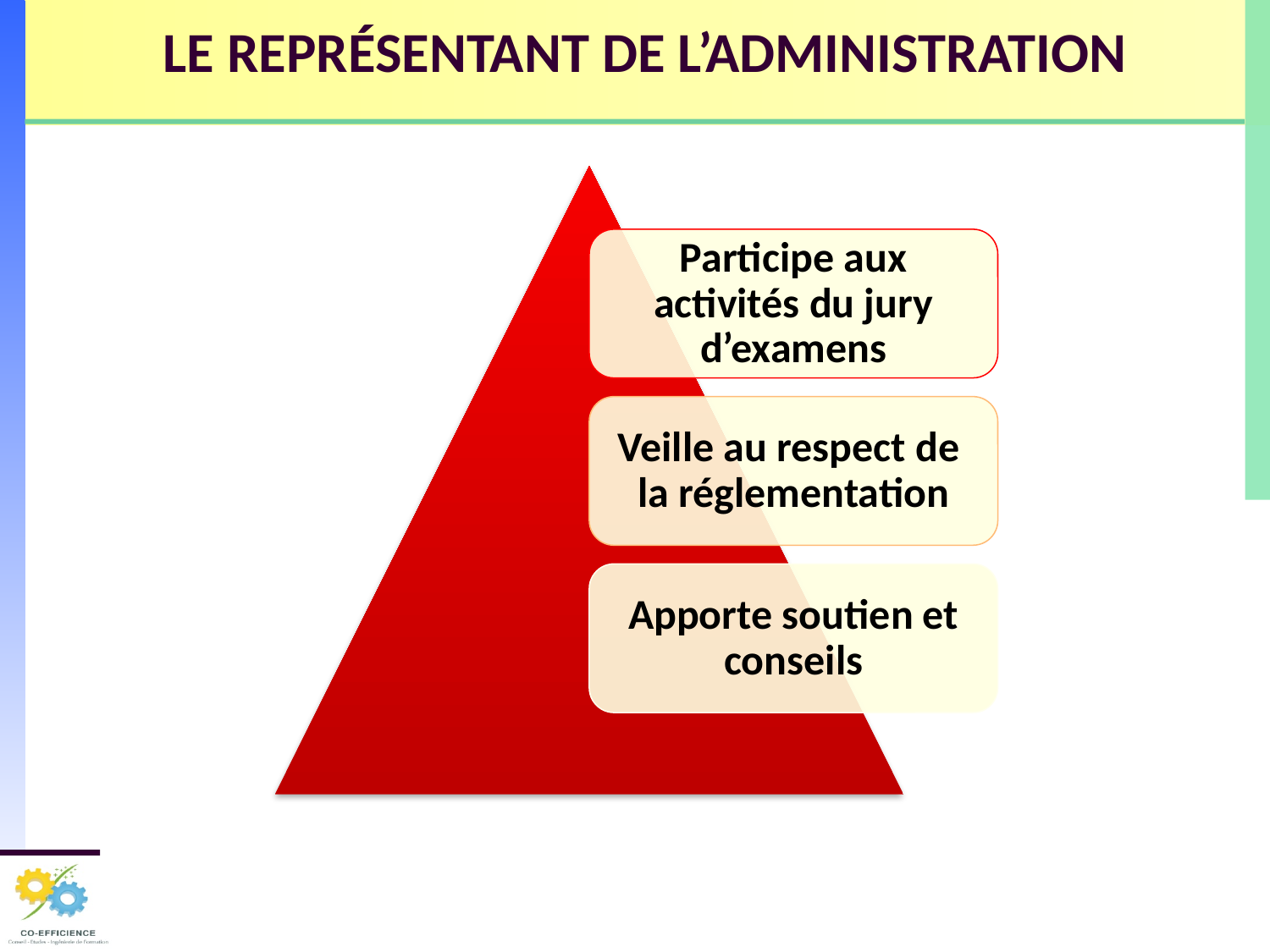

# LE REPRÉSENTANT DE L’ADMINISTRATION
Participe aux activités du jury d’examens
Veille au respect de  la réglementation
Apporte soutien et conseils